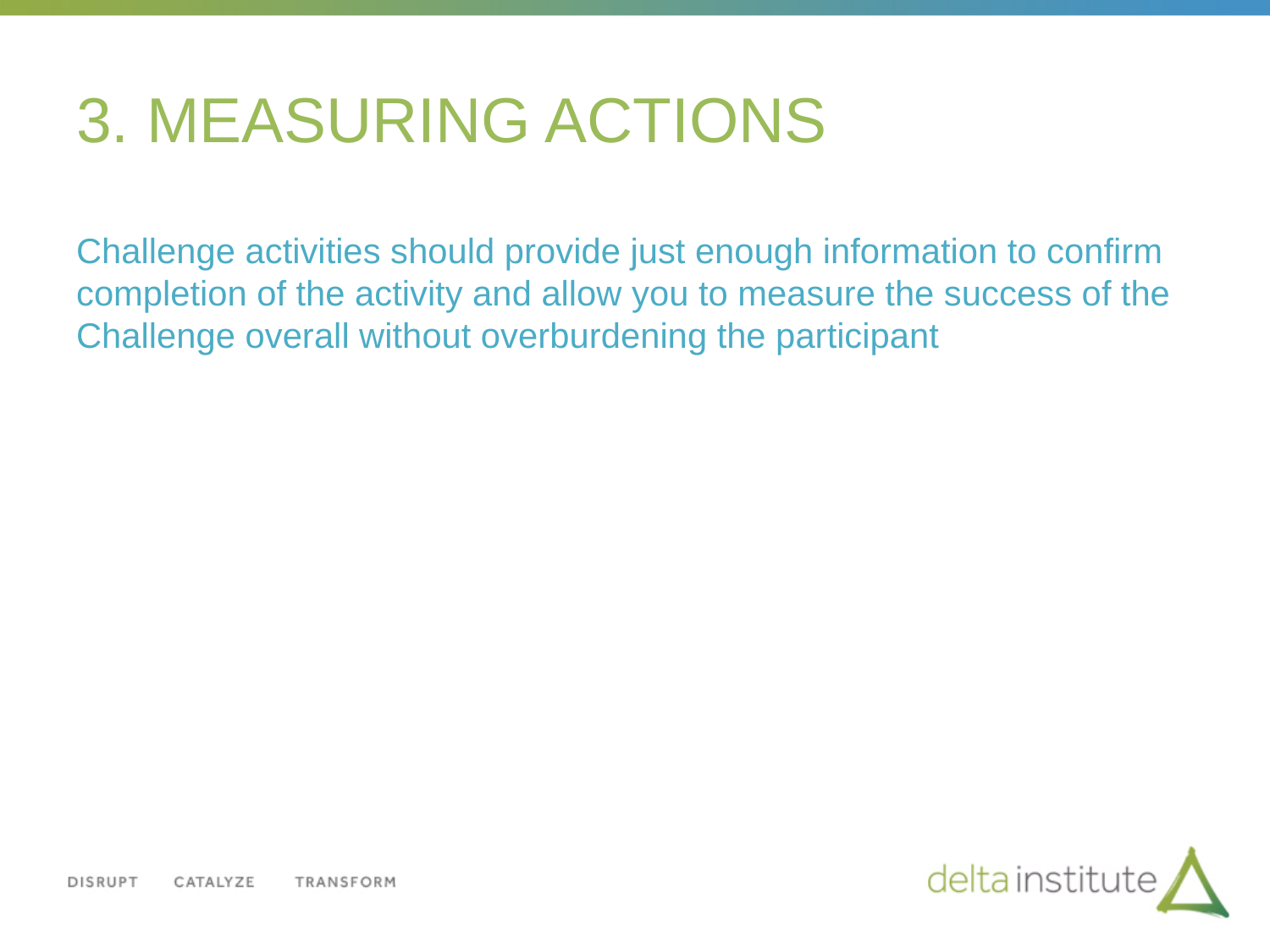

# 3. MEASURING ACTIONS
Challenge activities should provide just enough information to confirm completion of the activity and allow you to measure the success of the Challenge overall without overburdening the participant